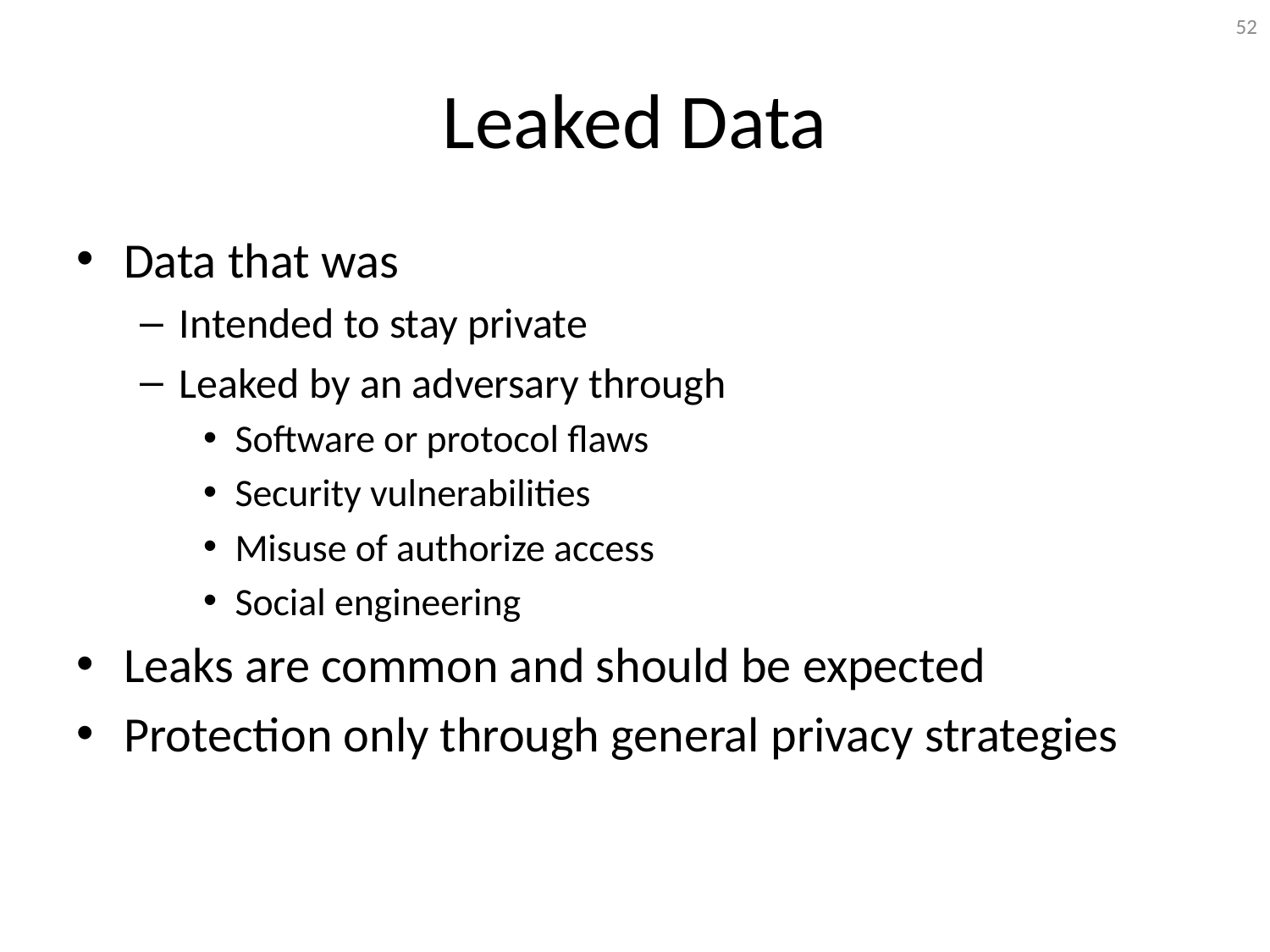

52
# Leaked Data
Data that was
Intended to stay private
Leaked by an adversary through
Software or protocol flaws
Security vulnerabilities
Misuse of authorize access
Social engineering
Leaks are common and should be expected
Protection only through general privacy strategies